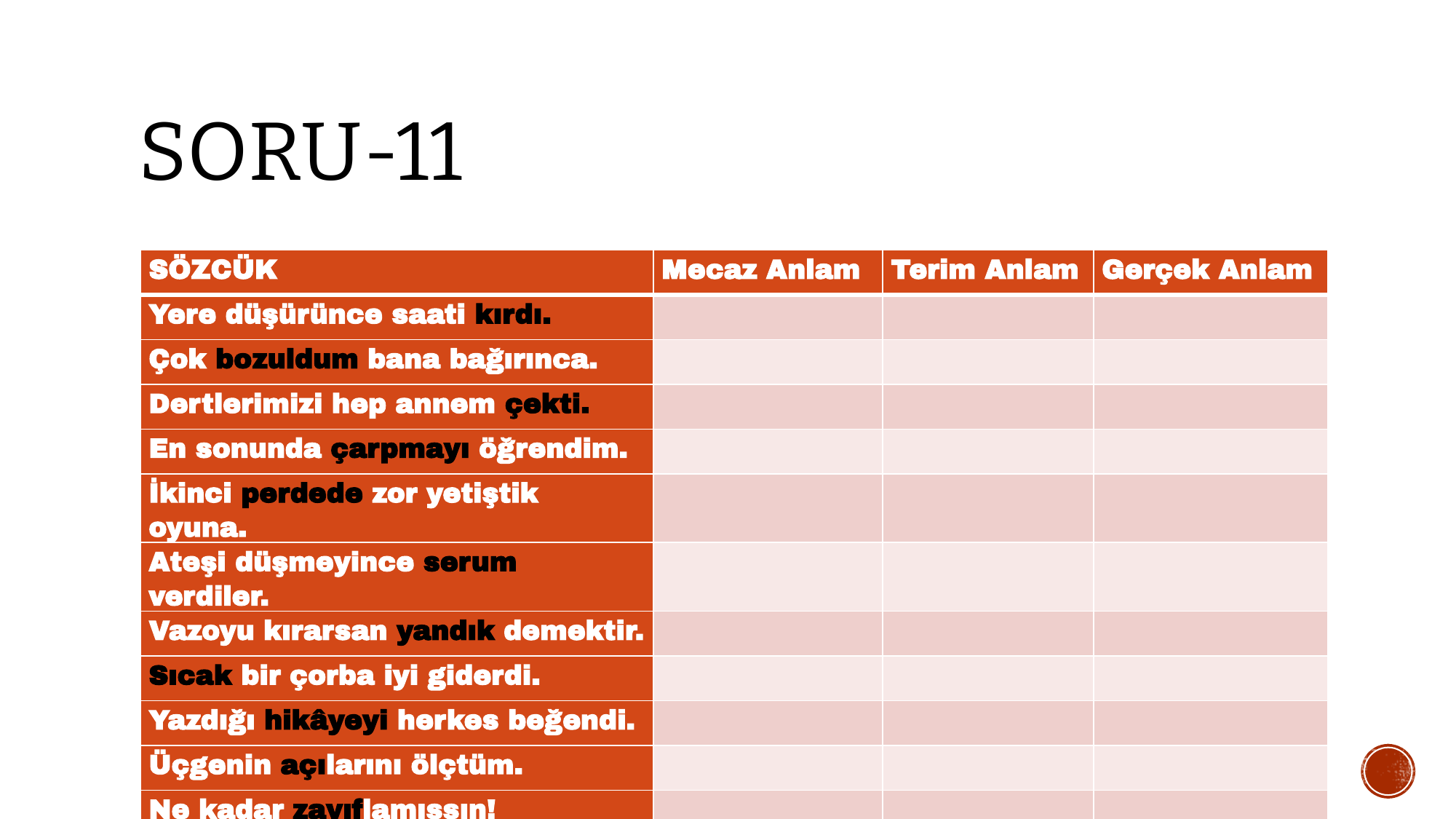

# Soru-11
| SÖZCÜK | Mecaz Anlam | Terim Anlam | Gerçek Anlam |
| --- | --- | --- | --- |
| Yere düşürünce saati kırdı. |  |  |  |
| Çok bozuldum bana bağırınca. |  |  |  |
| Dertlerimizi hep annem çekti. |  |  |  |
| En sonunda çarpmayı öğrendim. |  |  |  |
| İkinci perdede zor yetiştik oyuna. |  |  |  |
| Ateşi düşmeyince serum verdiler. |  |  |  |
| Vazoyu kırarsan yandık demektir. |  |  |  |
| Sıcak bir çorba iyi giderdi. |  |  |  |
| Yazdığı hikâyeyi herkes beğendi. |  |  |  |
| Üçgenin açılarını ölçtüm. |  |  |  |
| Ne kadar zayıflamışsın! |  |  |  |